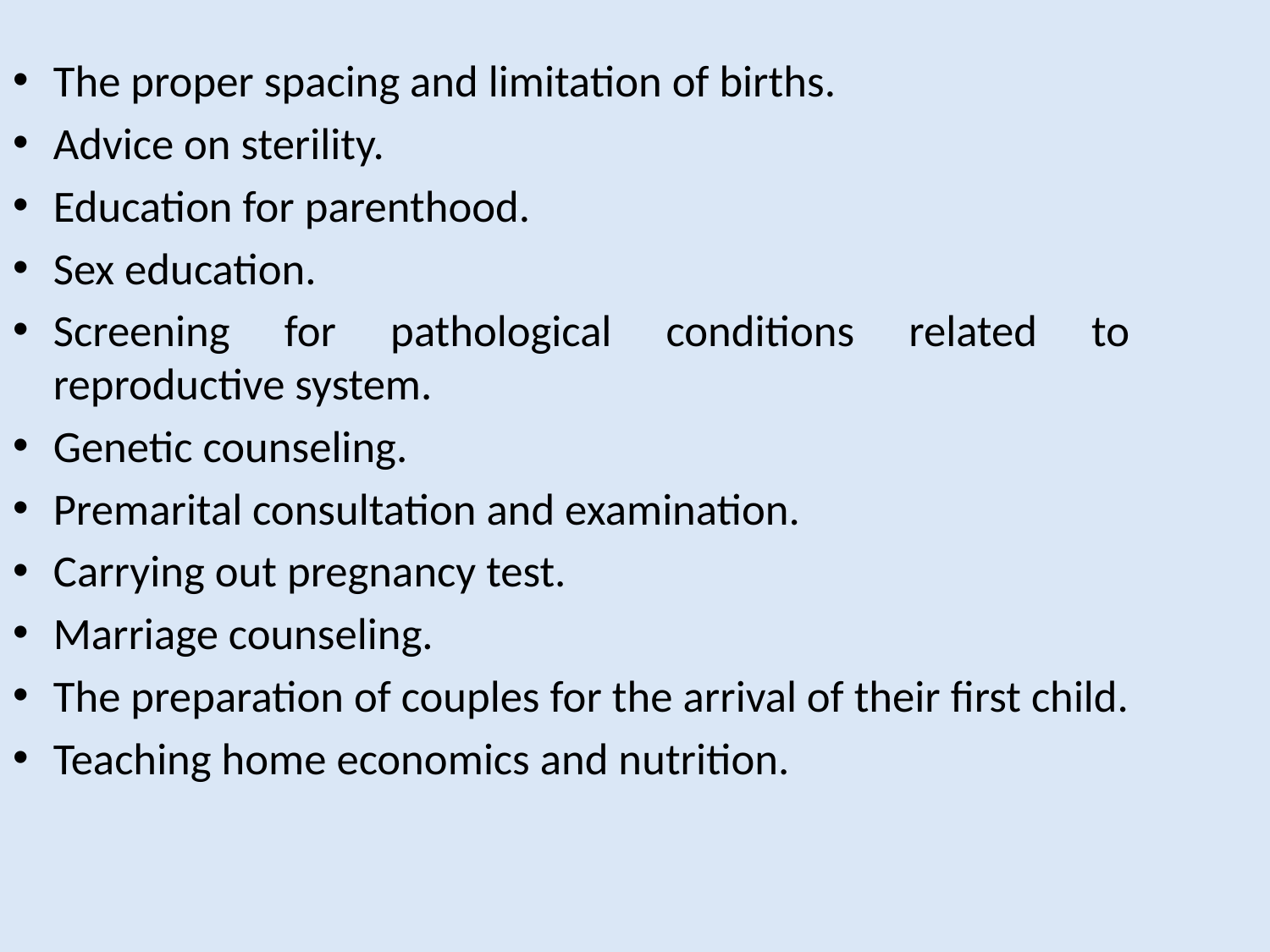

The proper spacing and limitation of births.
Advice on sterility.
Education for parenthood.
Sex education.
Screening for pathological conditions related to reproductive system.
Genetic counseling.
Premarital consultation and examination.
Carrying out pregnancy test.
Marriage counseling.
The preparation of couples for the arrival of their first child.
Teaching home economics and nutrition.